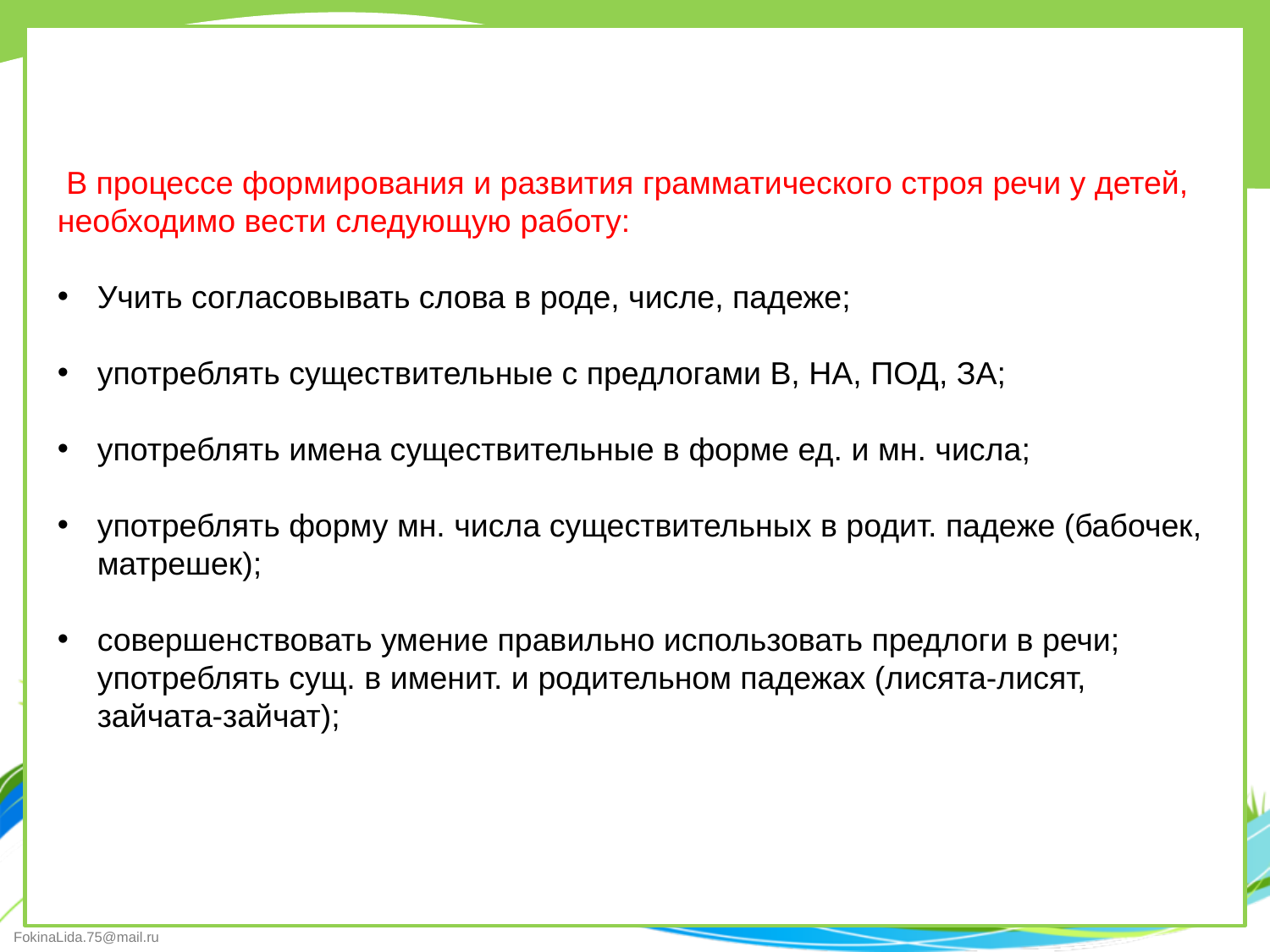

В процессе формирования и развития грамматического строя речи у детей, необходимо вести следующую работу:

Учить согласовывать слова в роде, числе, падеже;

употреблять существительные с предлогами В, НА, ПОД, ЗА;

употреблять имена существительные в форме ед. и мн. числа;

употреблять форму мн. числа существительных в родит. падеже (бабочек, матрешек);

совершенствовать умение правильно использовать предлоги в речи; употреблять сущ. в именит. и родительном падежах (лисята-лисят, зайчата-зайчат);